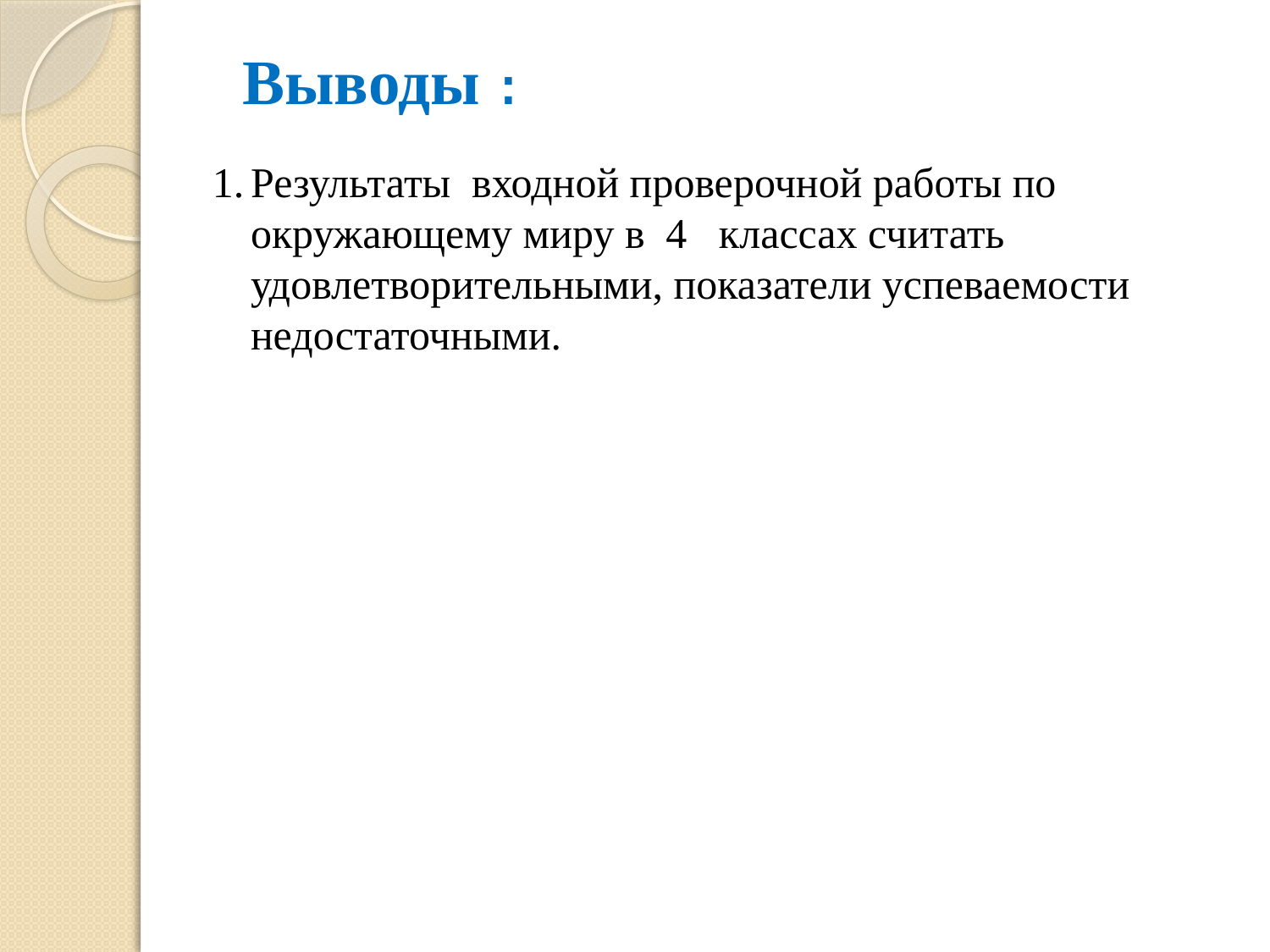

# Выводы :
1.

Результаты  входной проверочной работы по окружающему миру в  4   классах считать удовлетворительными, показатели успеваемости недостаточными.